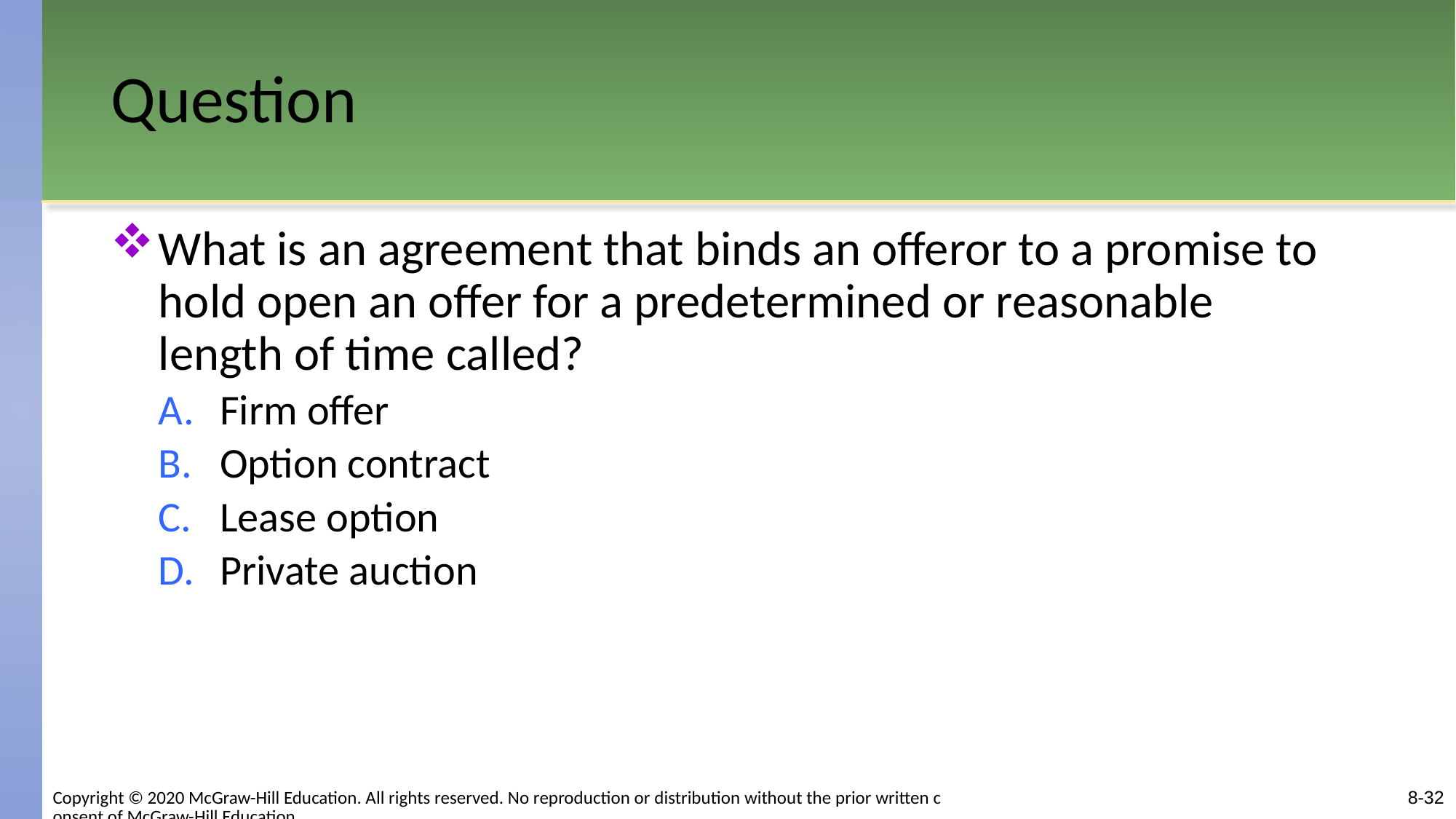

# Question
What is an agreement that binds an offeror to a promise to hold open an offer for a predetermined or reasonable length of time called?
Firm offer
Option contract
Lease option
Private auction

8-32
Copyright © 2020 McGraw-Hill Education. All rights reserved. No reproduction or distribution without the prior written consent of McGraw-Hill Education.